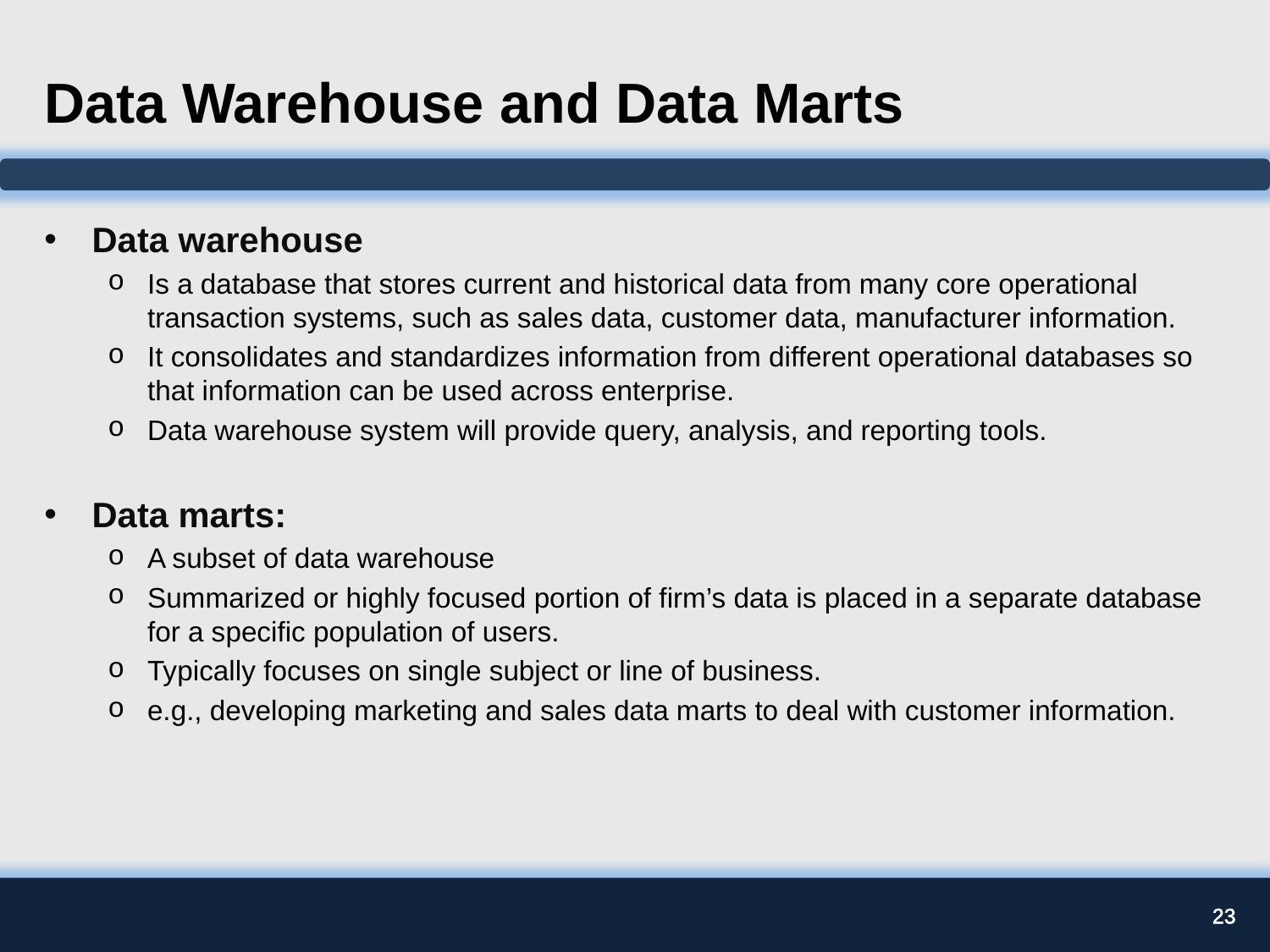

# Data Warehouse and Data Marts
Data warehouse
Is a database that stores current and historical data from many core operational transaction systems, such as sales data, customer data, manufacturer information.
It consolidates and standardizes information from different operational databases so that information can be used across enterprise.
Data warehouse system will provide query, analysis, and reporting tools.

Data marts:
A subset of data warehouse
Summarized or highly focused portion of firm’s data is placed in a separate database for a specific population of users.
Typically focuses on single subject or line of business.
e.g., developing marketing and sales data marts to deal with customer information.
23